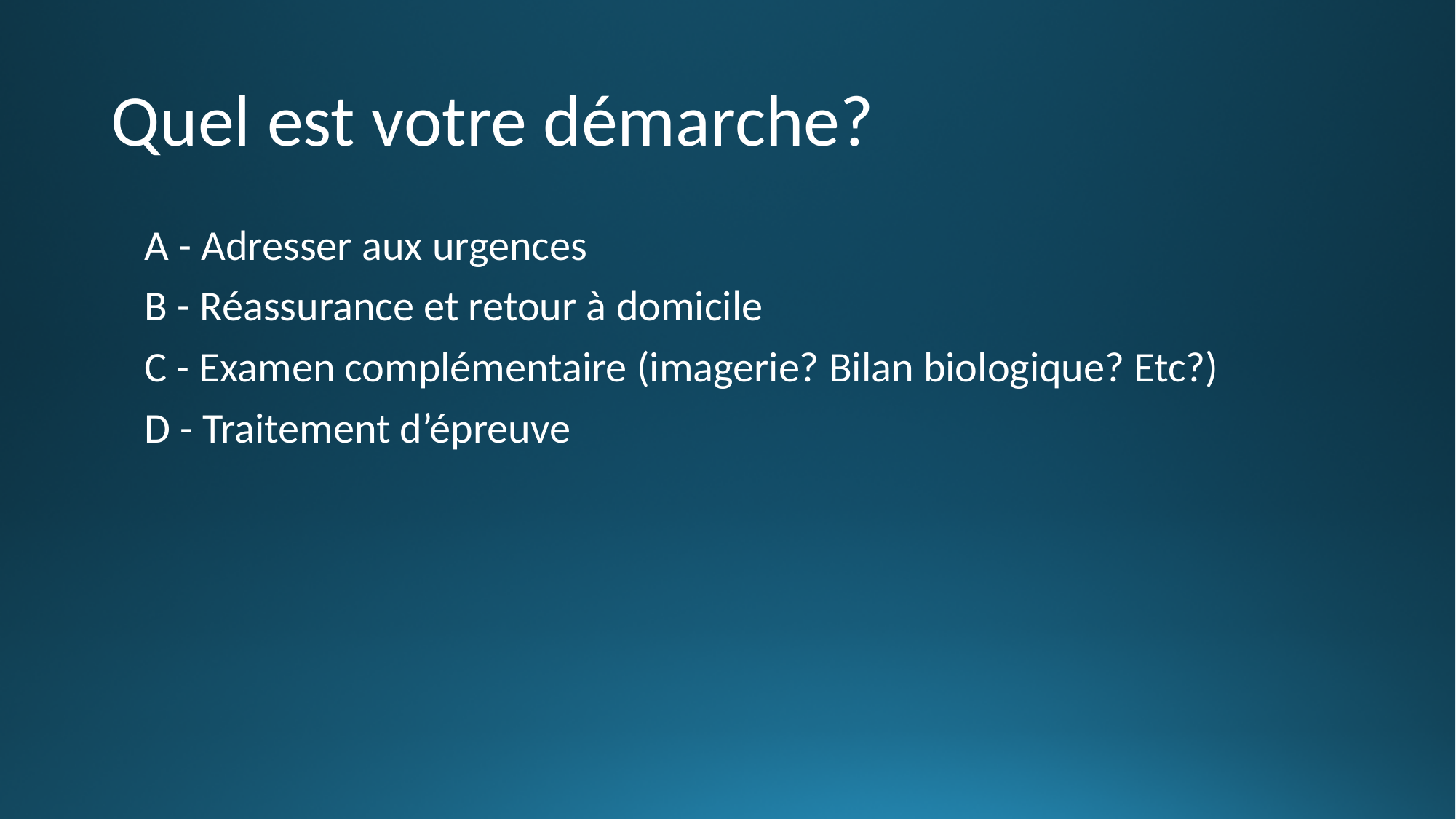

# Quel est votre démarche?
A - Adresser aux urgences
B - Réassurance et retour à domicile
C - Examen complémentaire (imagerie? Bilan biologique? Etc?)
D - Traitement d’épreuve